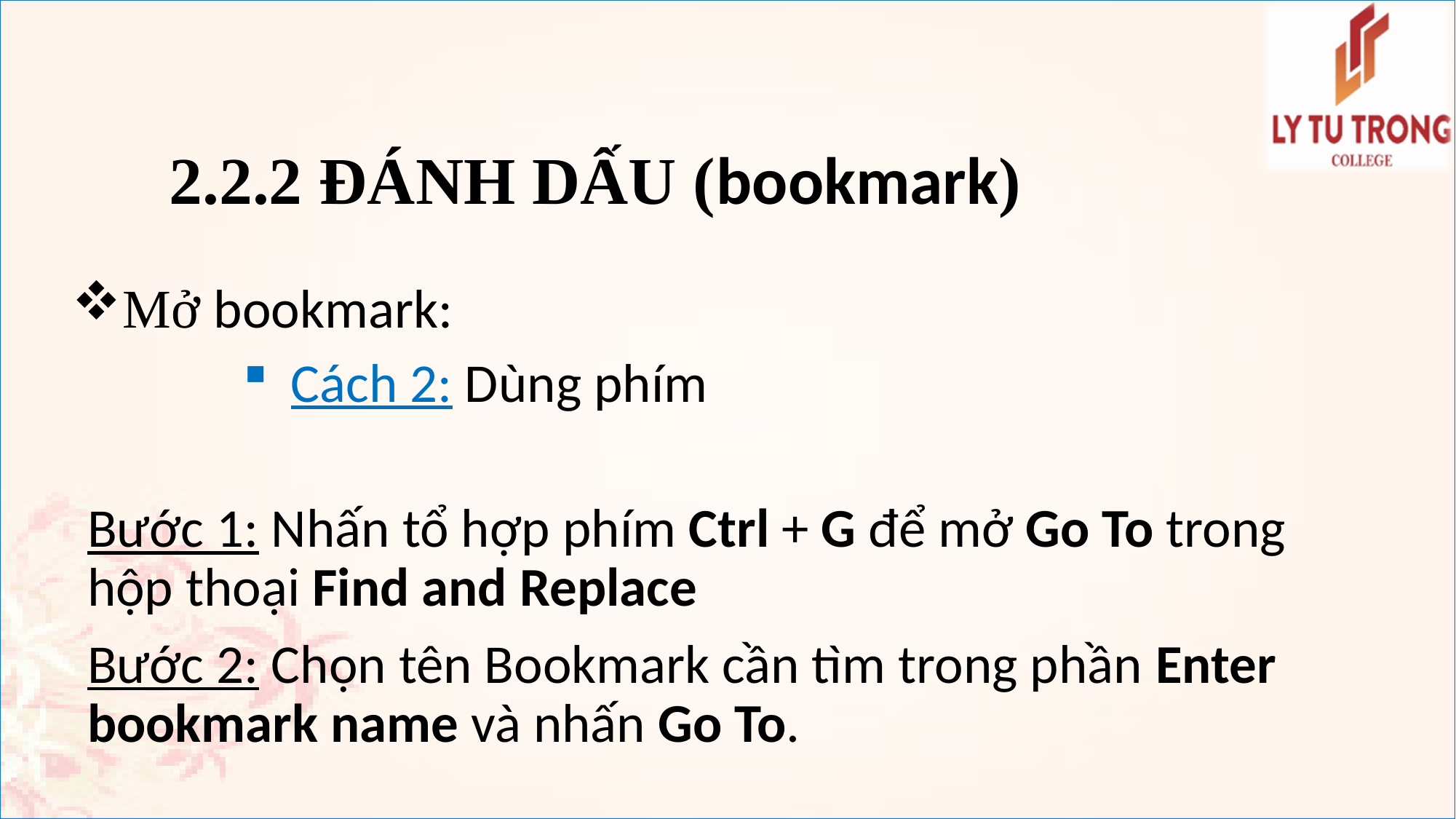

2.2.2 ĐÁNH DẤU (bookmark)

Mở bookmark:
Cách 2: Dùng phím

Bước 1: Nhấn tổ hợp phím Ctrl + G để mở Go To trong hộp thoại Find and Replace
Bước 2: Chọn tên Bookmark cần tìm trong phần Enter bookmark name và nhấn Go To.